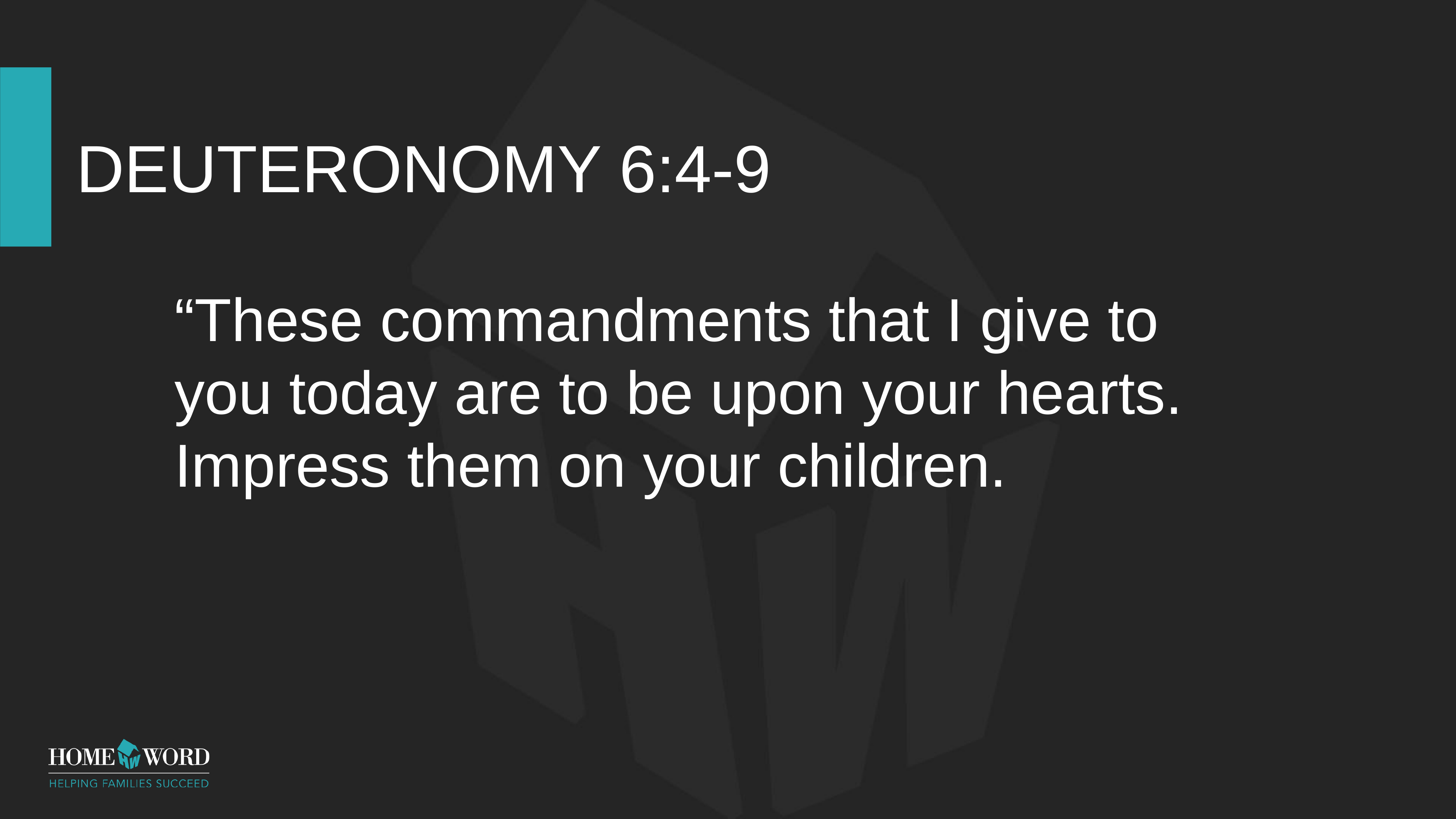

# Deuteronomy 6:4-9
“These commandments that I give to you today are to be upon your hearts. Impress them on your children.